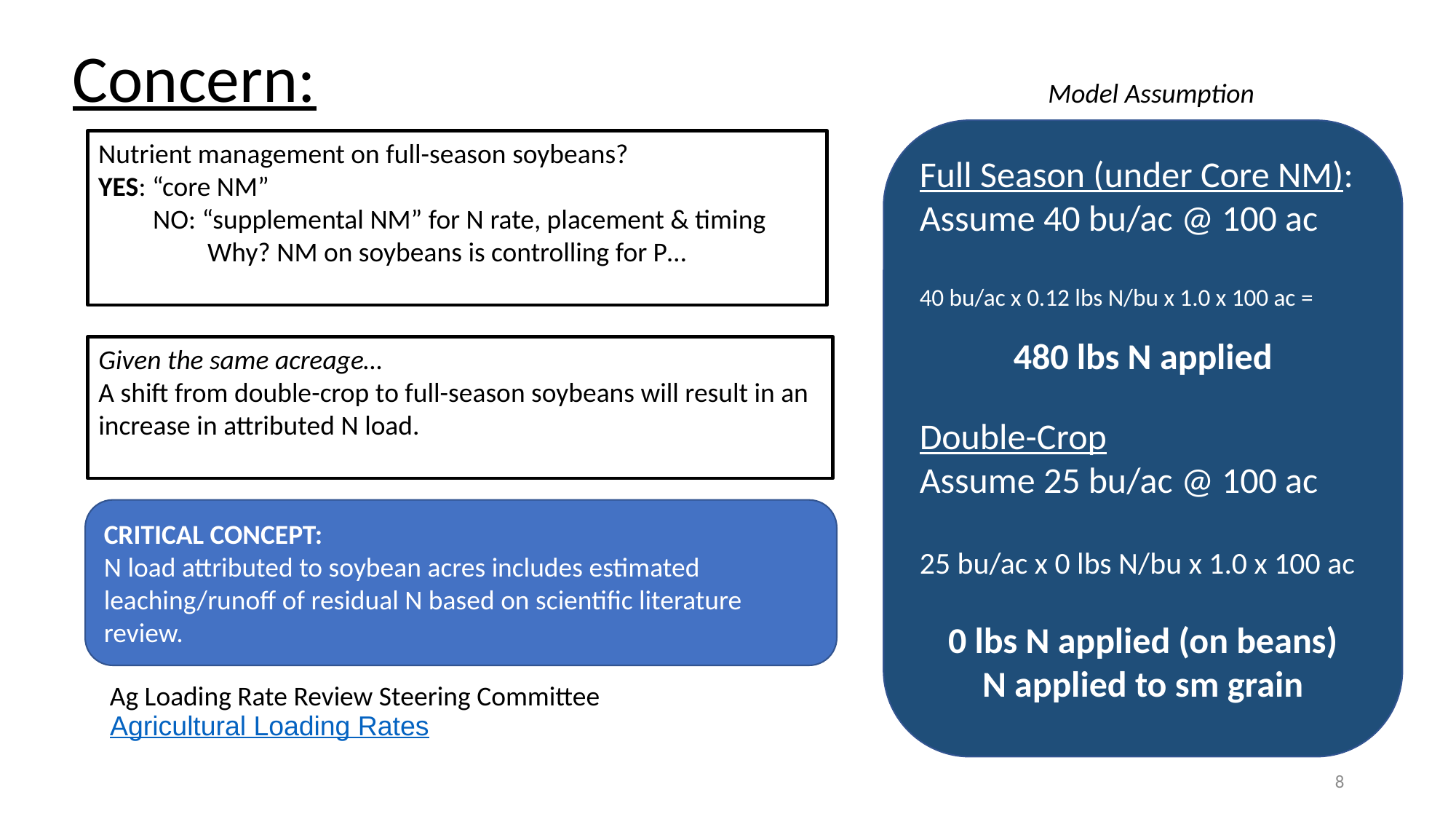

# Concern:
Model Assumption

Full Season (under Core NM):
Assume 40 bu/ac @ 100 ac

40 bu/ac x 0.12 lbs N/bu x 1.0 x 100 ac =

480 lbs N applied

Double-Crop
Assume 25 bu/ac @ 100 ac

25 bu/ac x 0 lbs N/bu x 1.0 x 100 ac

0 lbs N applied (on beans)
N applied to sm grain

Nutrient management on full-season soybeans?
YES: “core NM”
NO: “supplemental NM” for N rate, placement & timing
Why? NM on soybeans is controlling for P…

Given the same acreage…
A shift from double-crop to full-season soybeans will result in an increase in attributed N load.

CRITICAL CONCEPT:
N load attributed to soybean acres includes estimated leaching/runoff of residual N based on scientific literature review.
Ag Loading Rate Review Steering Committee
Agricultural Loading Rates
8